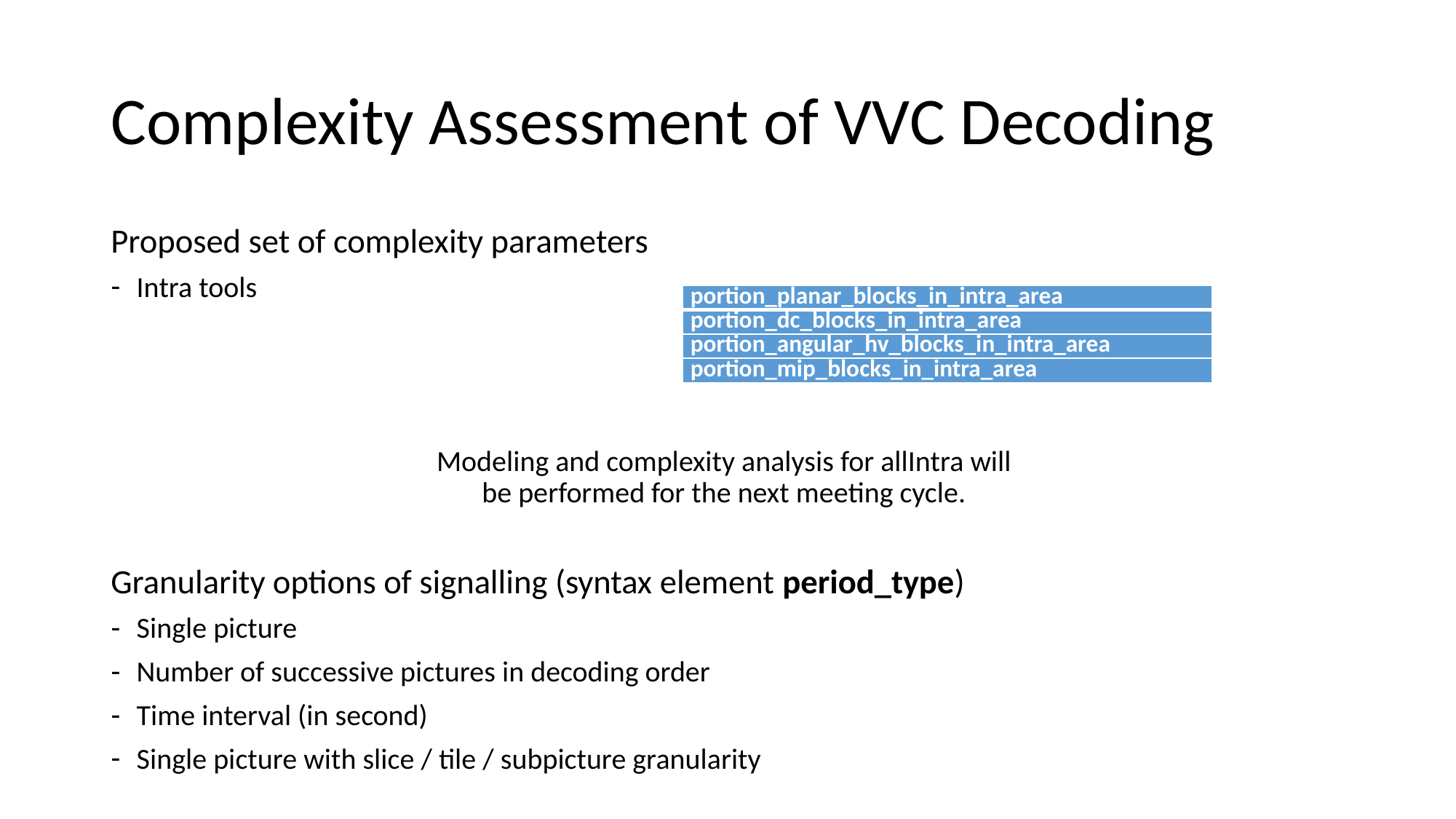

# Complexity Assessment of VVC Decoding
Proposed set of complexity parameters
Intra tools

Modeling and complexity analysis for allIntra will
be performed for the next meeting cycle.

Granularity options of signalling (syntax element period_type)
Single picture
Number of successive pictures in decoding order
Time interval (in second)
Single picture with slice / tile / subpicture granularity
| portion\_planar\_blocks\_in\_intra\_area |
| --- |
| portion\_dc\_blocks\_in\_intra\_area |
| portion\_angular\_hv\_blocks\_in\_intra\_area |
| portion\_mip\_blocks\_in\_intra\_area |